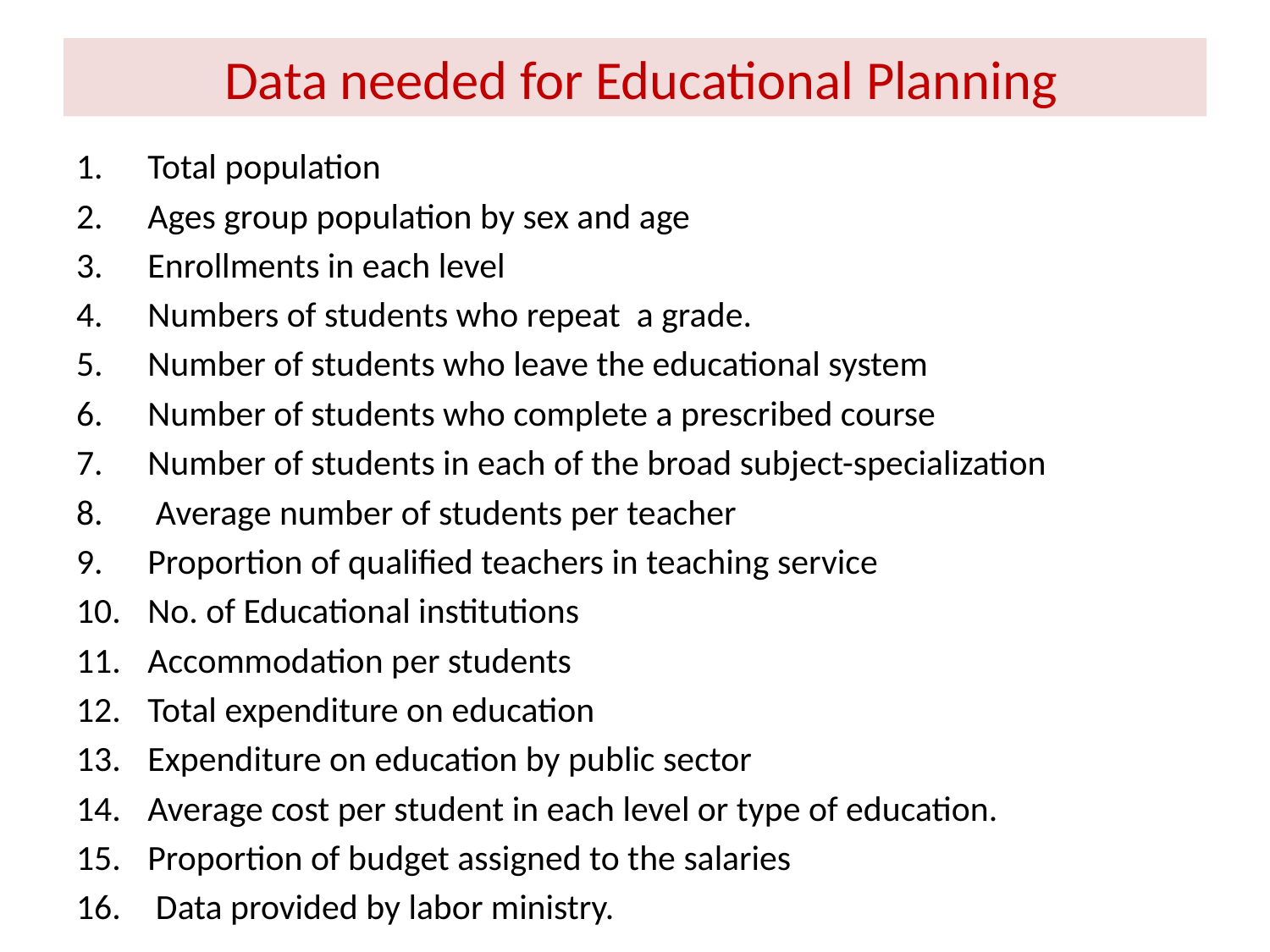

# Data needed for Educational Planning
Total population
Ages group population by sex and age
Enrollments in each level
Numbers of students who repeat  a grade.
Number of students who leave the educational system
Number of students who complete a prescribed course
Number of students in each of the broad subject-specialization
 Average number of students per teacher
Proportion of qualified teachers in teaching service
No. of Educational institutions
Accommodation per students
Total expenditure on education
Expenditure on education by public sector
Average cost per student in each level or type of education.
Proportion of budget assigned to the salaries
 Data provided by labor ministry.